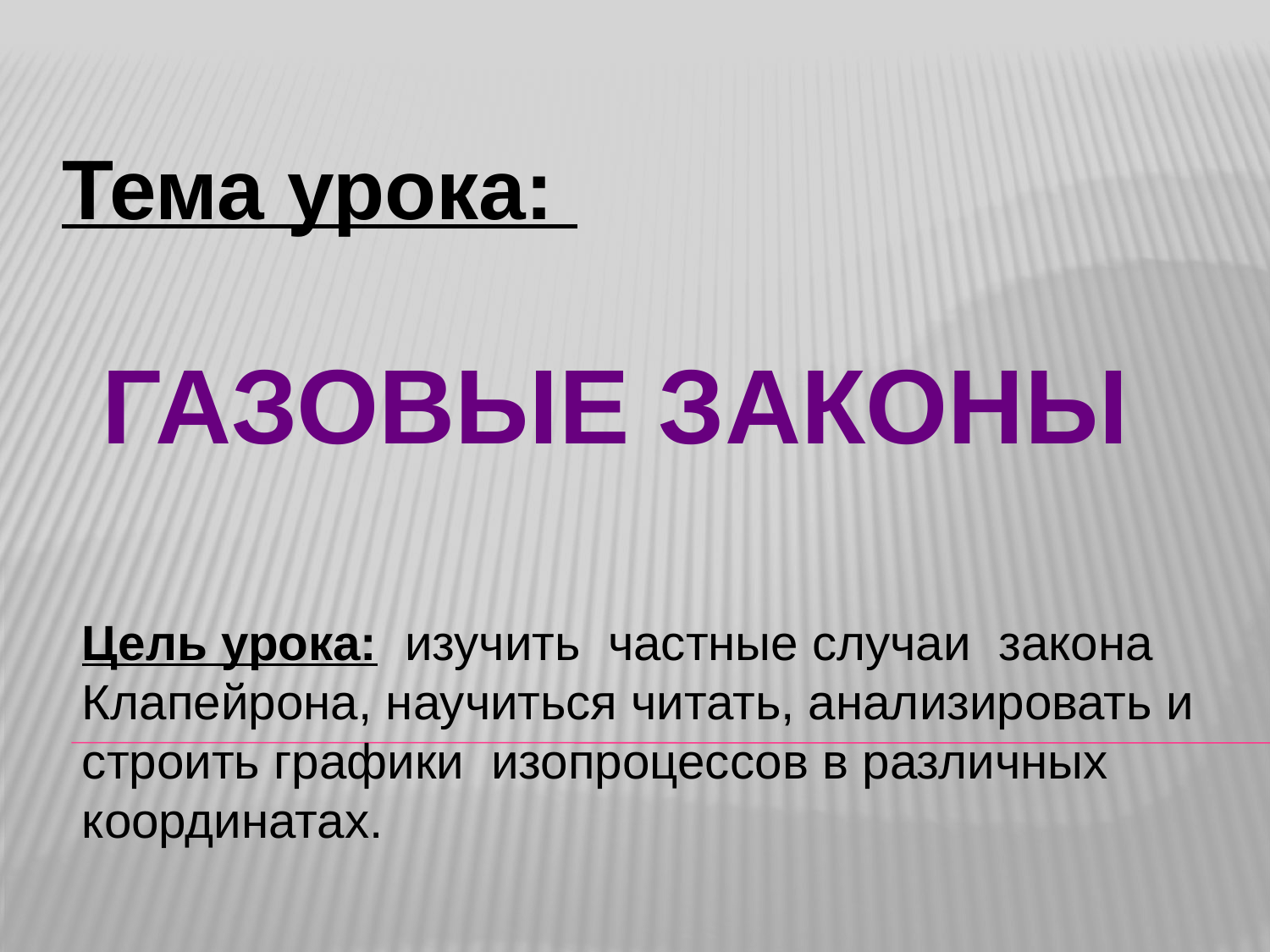

Тема урока:

Газовые законы
Цель урока:  изучить  частные случаи  закона Клапейрона, научиться читать, анализировать и строить графики  изопроцессов в различных координатах.